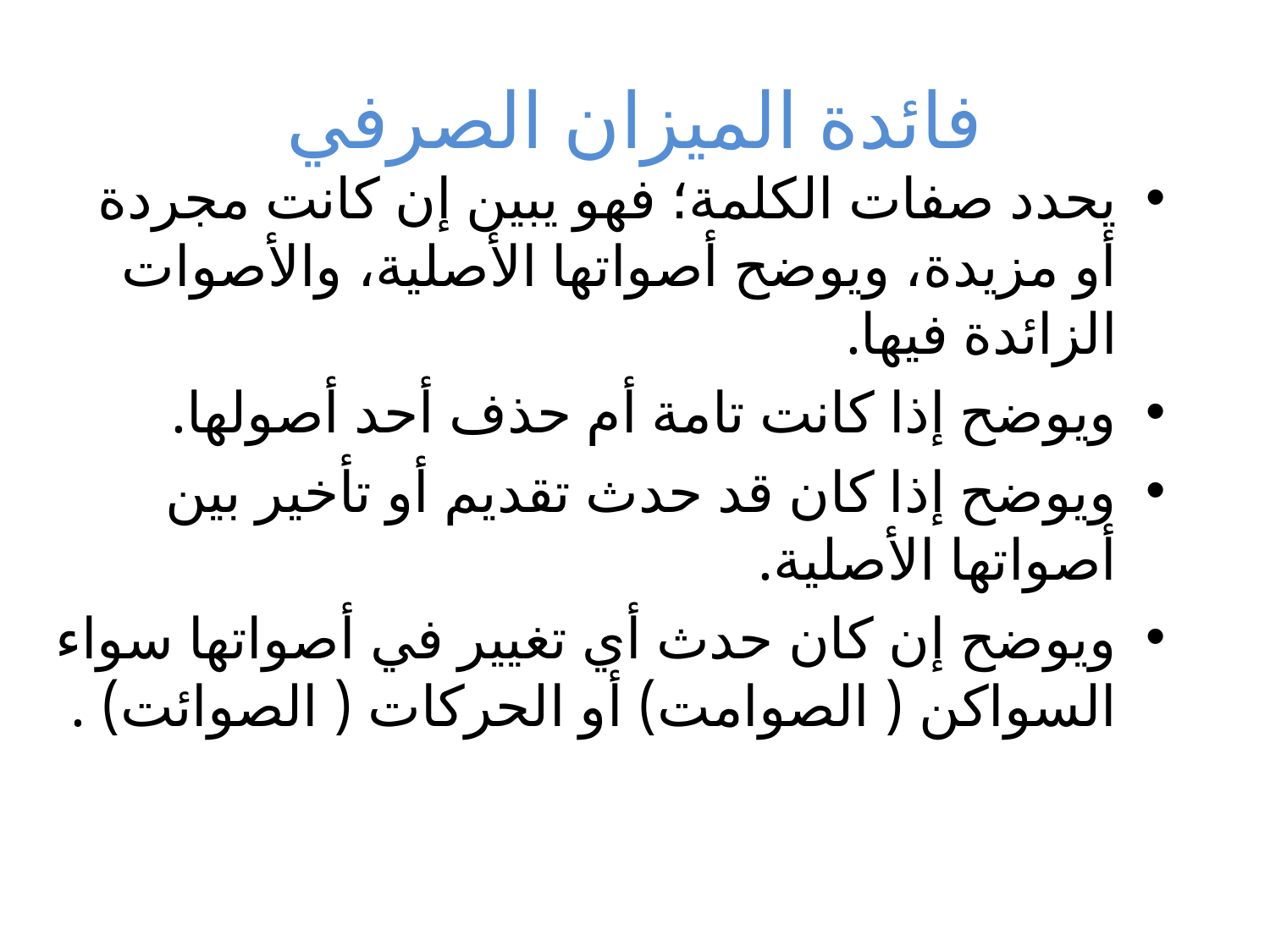

# فائدة الميزان الصرفي
يحدد صفات الكلمة؛ فهو يبين إن كانت مجردة أو مزيدة، ويوضح أصواتها الأصلية، والأصوات الزائدة فيها.
ويوضح إذا كانت تامة أم حذف أحد أصولها.
ويوضح إذا كان قد حدث تقديم أو تأخير بين أصواتها الأصلية.
ويوضح إن كان حدث أي تغيير في أصواتها سواء السواكن ( الصوامت) أو الحركات ( الصوائت) .